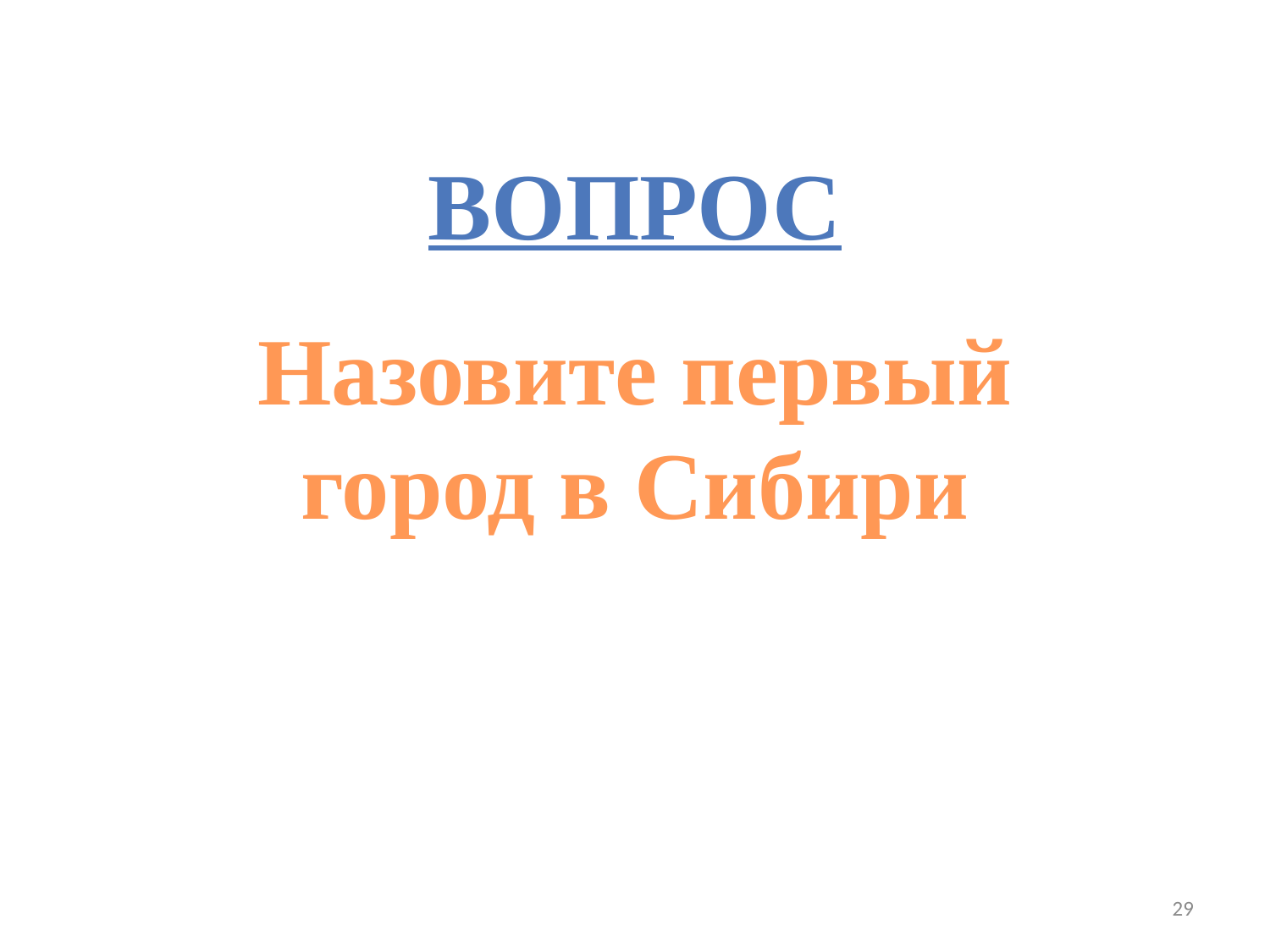

Вопрос

Назовите первый город в Сибири
29